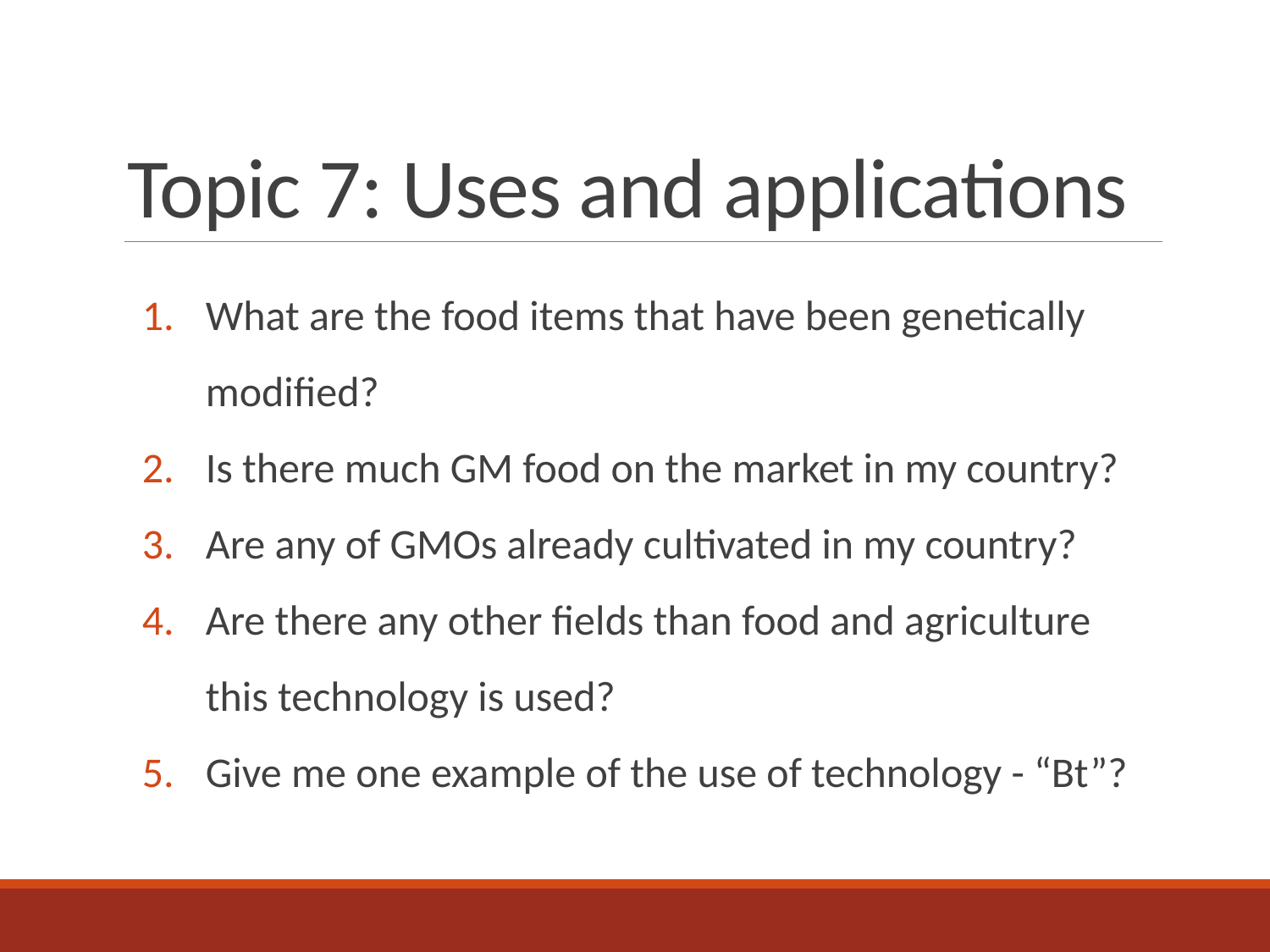

# Topic 7: Uses and applications
What are the food items that have been genetically modified?
Is there much GM food on the market in my country?
Are any of GMOs already cultivated in my country?
Are there any other fields than food and agriculture this technology is used?
Give me one example of the use of technology - “Bt”?